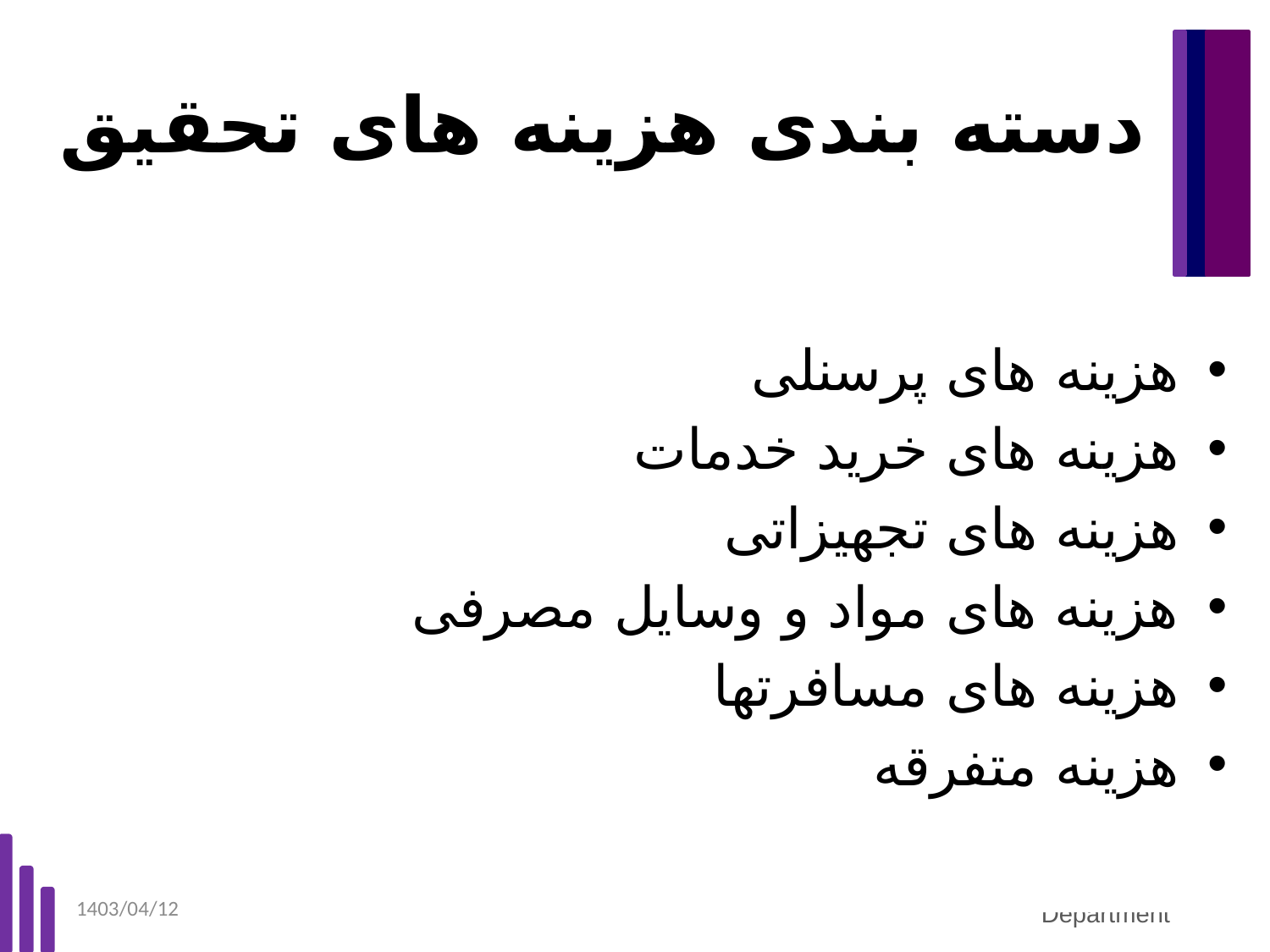

# دسته بندی هزینه های تحقیق
هزینه های پرسنلی
هزینه های خرید خدمات
هزینه های تجهیزاتی
هزینه های مواد و وسایل مصرفی
هزینه های مسافرتها
هزینه متفرقه
1403/04/12